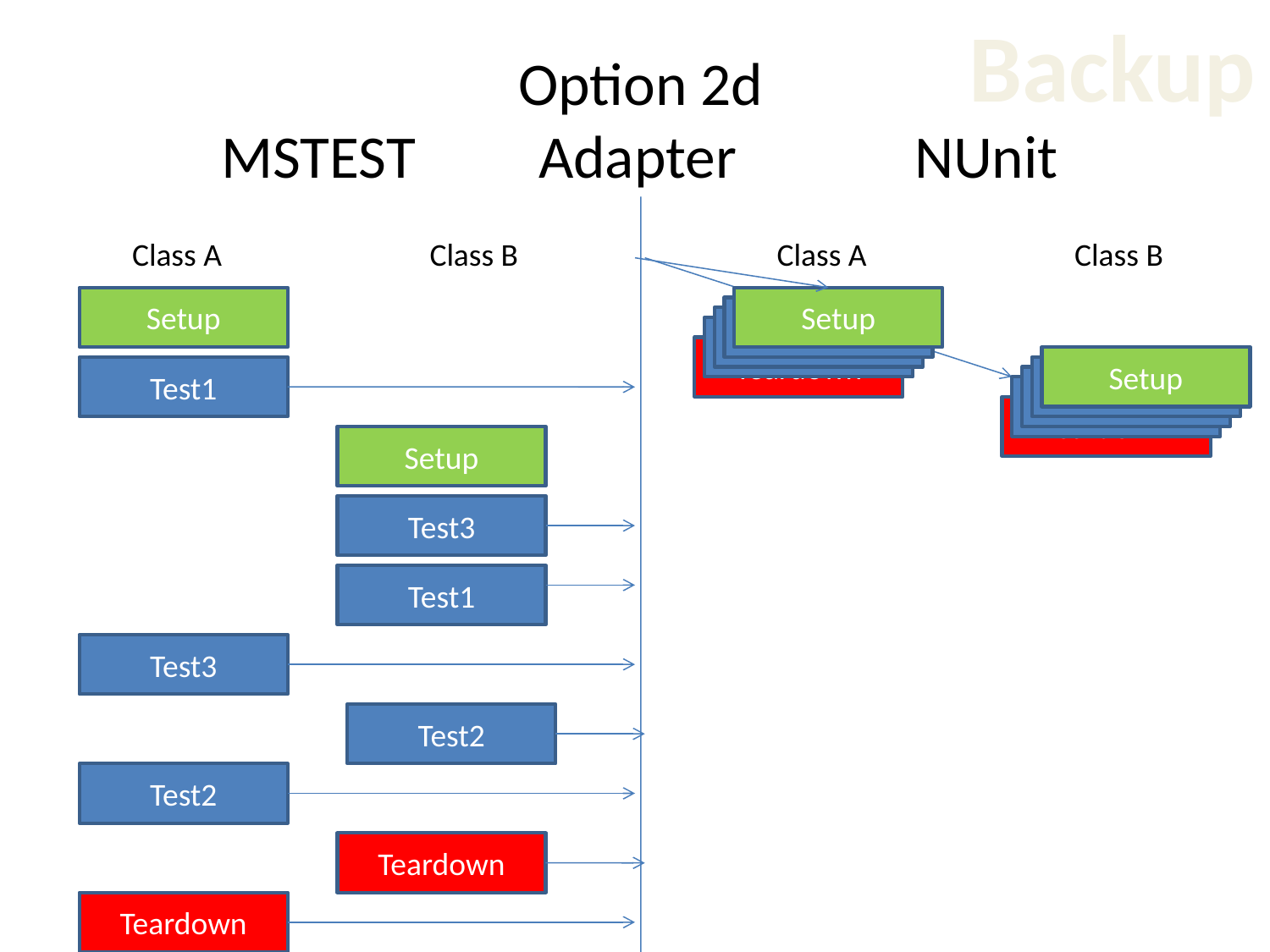

Backup
Option 2d
MSTEST         Adapter             NUnit
Class A
Class B
Class A
Class B
Setup
Setup
Test1
Test3
Test2
Teardown
Setup
Test1
Test1
Test3
Test2
Teardown
Setup
Test3
Test1
Test3
Test2
Test2
Teardown
Teardown